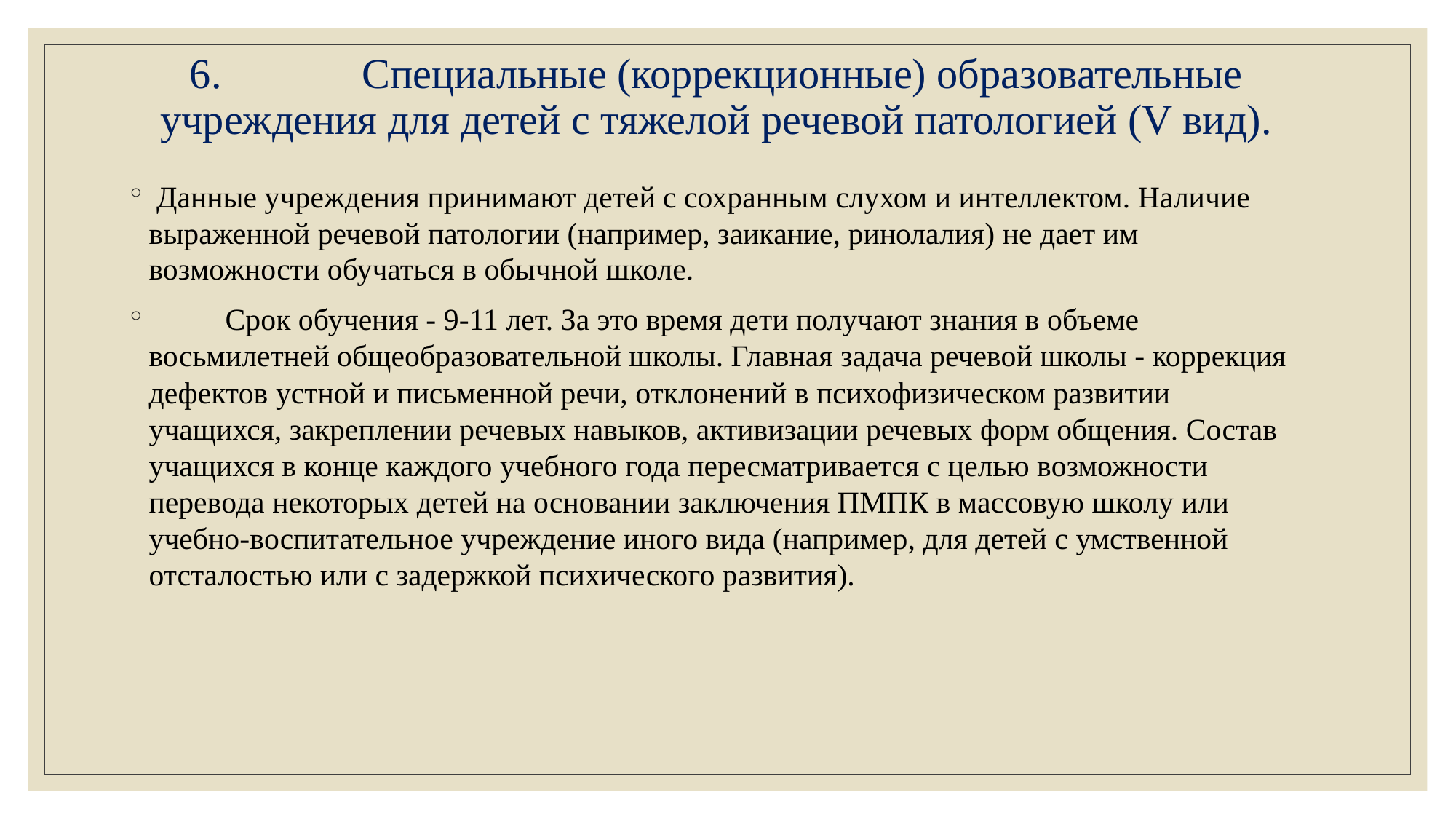

# 6.	      Специальные (коррекционные) образовательные учреждения для детей с тяжелой речевой патологией (V вид).
 Данные учреждения принимают детей с сохранным слухом и интеллектом. Наличие выраженной речевой патологии (например, заикание, ринолалия) не дает им возможности обучаться в обычной школе.
          Срок обучения - 9-11 лет. За это время дети получают знания в объеме восьмилетней общеобразовательной школы. Главная задача речевой школы - коррекция дефектов устной и письменной речи, отклонений в психофизическом развитии учащихся, закреплении речевых навыков, активизации речевых форм общения. Состав учащихся в конце каждого учебного года пересматривается с целью возможности перевода некоторых детей на основании заключения ПМПК в массовую школу или учебно-воспитательное учреждение иного вида (например, для детей с умственной отсталостью или с задержкой психического развития).